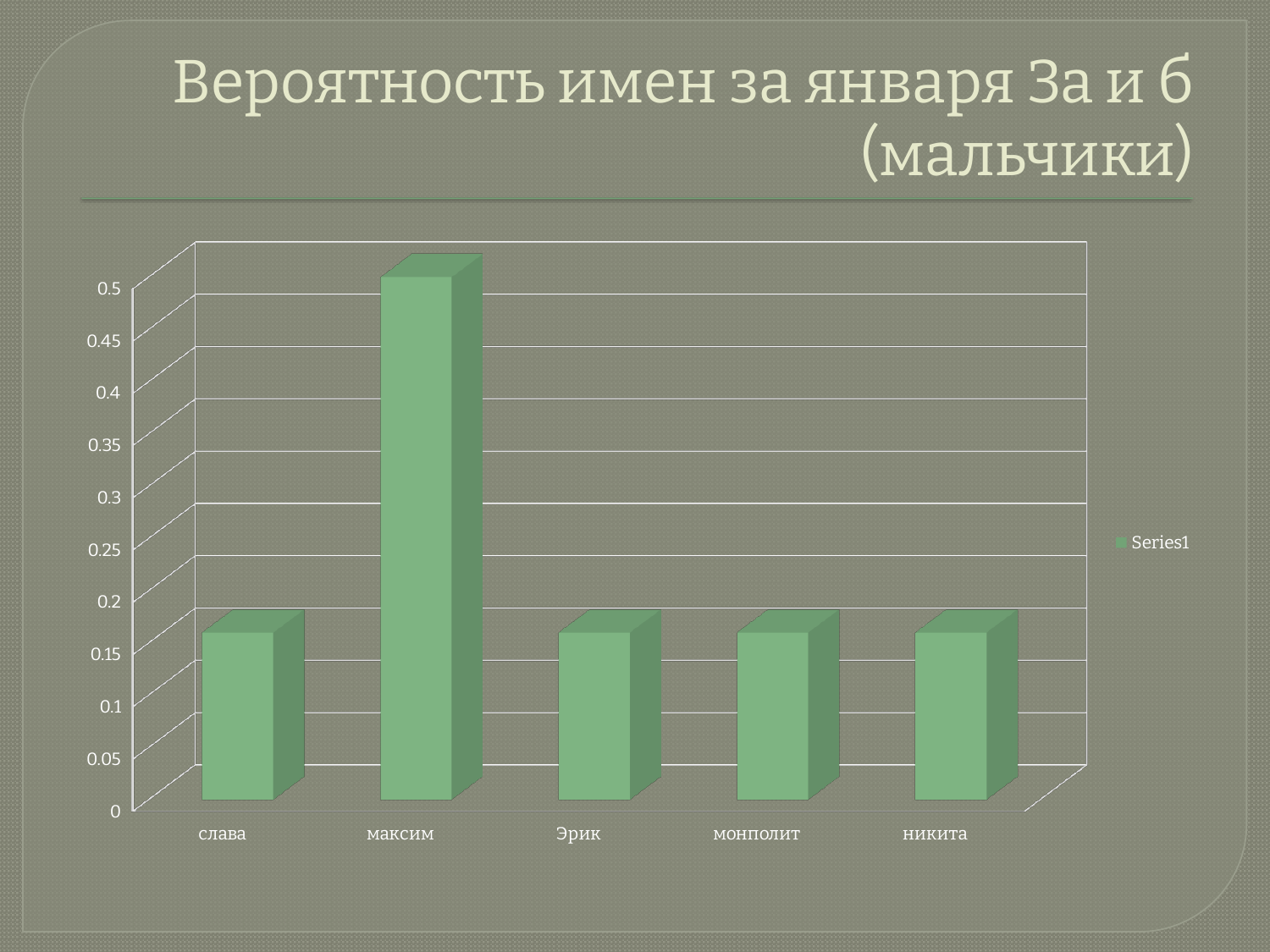

# Вероятность имен за января 3а и б (мальчики)

[unsupported chart]